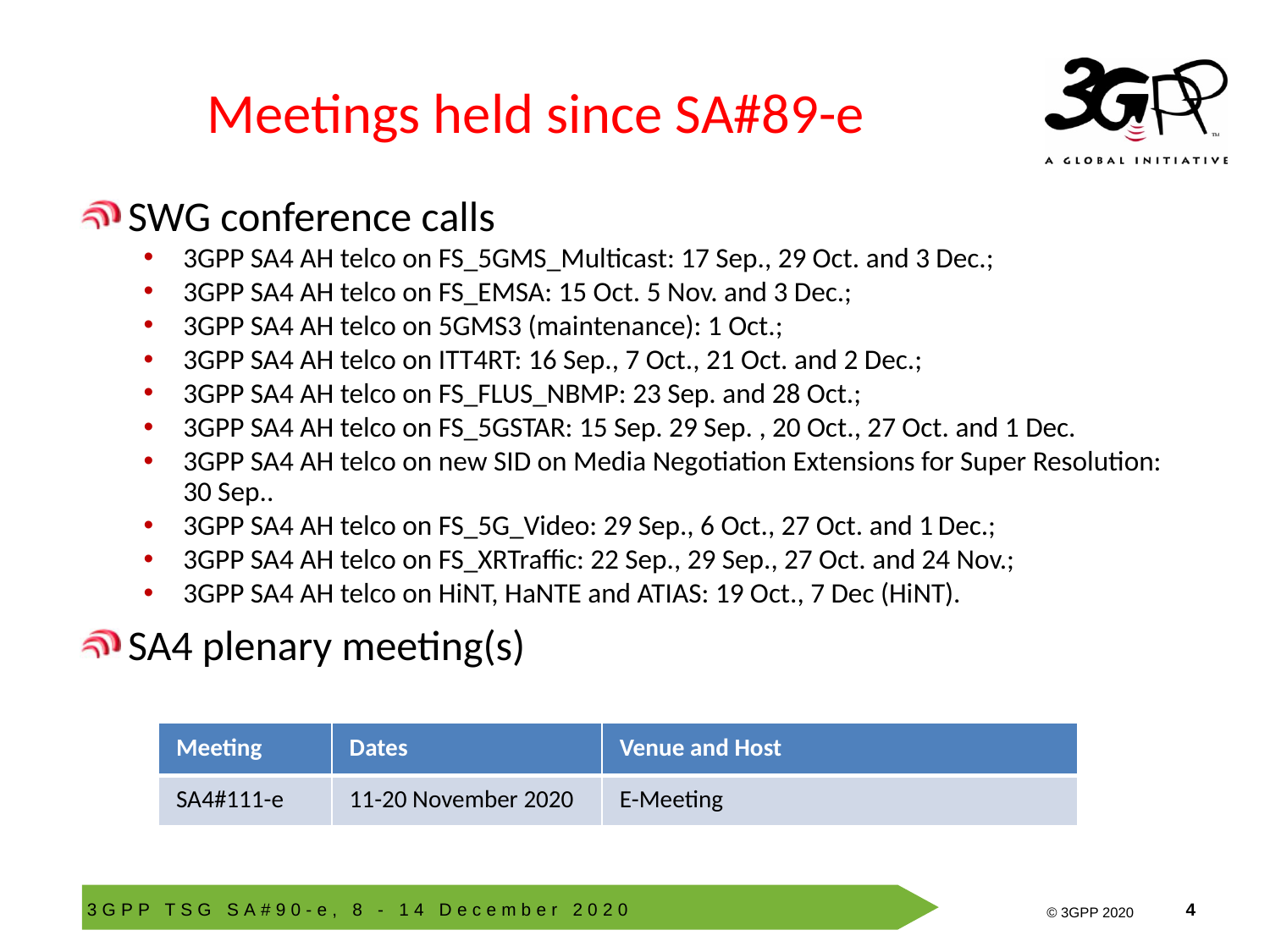

# Meetings held since SA#89-e
SWG conference calls
3GPP SA4 AH telco on FS_5GMS_Multicast: 17 Sep., 29 Oct. and 3 Dec.;
3GPP SA4 AH telco on FS_EMSA: 15 Oct. 5 Nov. and 3 Dec.;
3GPP SA4 AH telco on 5GMS3 (maintenance): 1 Oct.;
3GPP SA4 AH telco on ITT4RT: 16 Sep., 7 Oct., 21 Oct. and 2 Dec.;
3GPP SA4 AH telco on FS_FLUS_NBMP: 23 Sep. and 28 Oct.;
3GPP SA4 AH telco on FS_5GSTAR: 15 Sep. 29 Sep. , 20 Oct., 27 Oct. and 1 Dec.
3GPP SA4 AH telco on new SID on Media Negotiation Extensions for Super Resolution: 30 Sep..
3GPP SA4 AH telco on FS_5G_Video: 29 Sep., 6 Oct., 27 Oct. and 1 Dec.;
3GPP SA4 AH telco on FS_XRTraffic: 22 Sep., 29 Sep., 27 Oct. and 24 Nov.;
3GPP SA4 AH telco on HiNT, HaNTE and ATIAS: 19 Oct., 7 Dec (HiNT).
SA4 plenary meeting(s)

| Meeting | Dates | Venue and Host |
| --- | --- | --- |
| SA4#111-e | 11-20 November 2020 | E-Meeting |